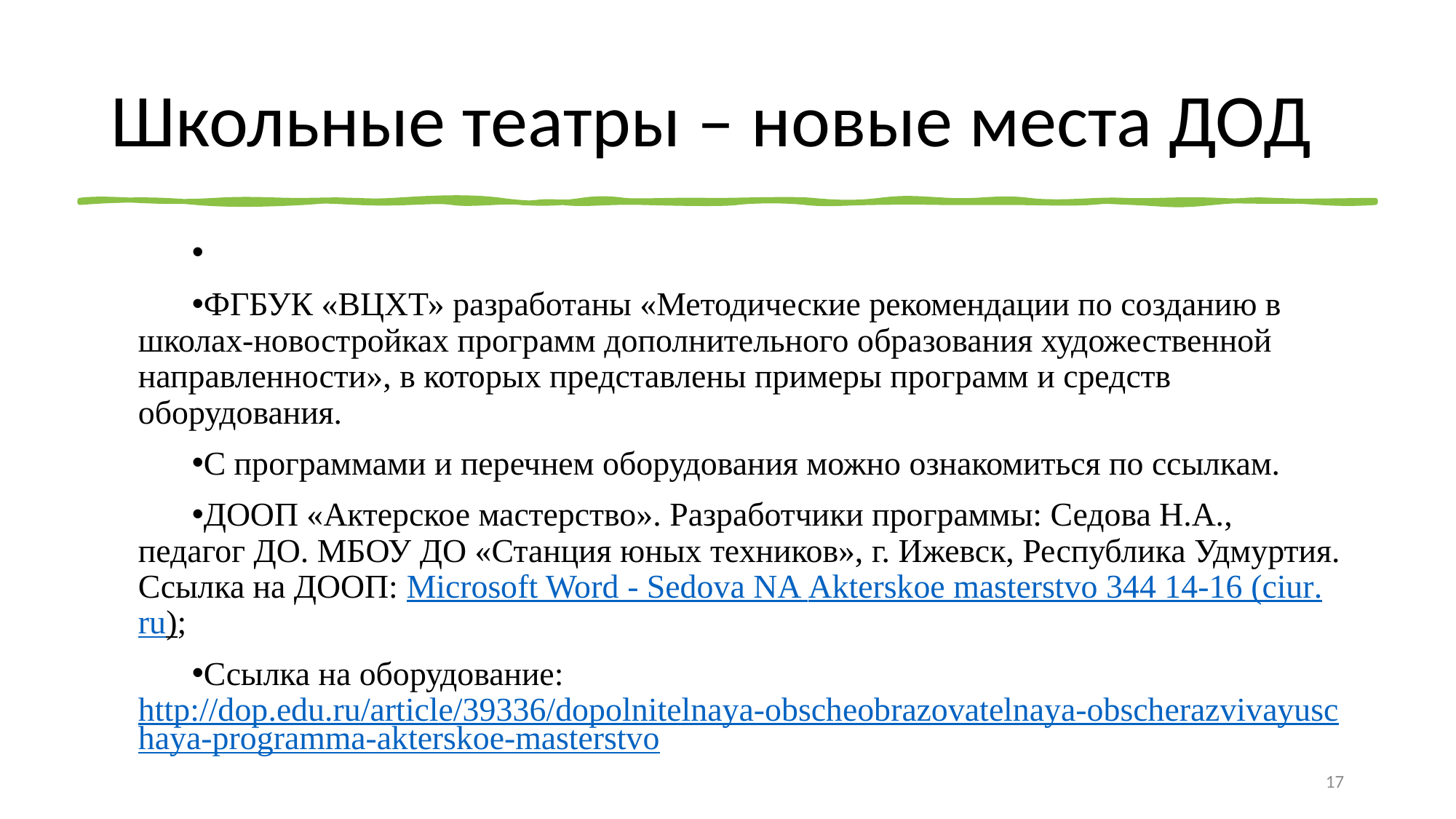

# Школьные театры – новые места ДОД

ФГБУК «ВЦХТ» разработаны «Методические рекомендации по созданию в школах-новостройках программ дополнительного образования художественной направленности», в которых представлены примеры программ и средств оборудования.
С программами и перечнем оборудования можно ознакомиться по ссылкам.
ДООП «Актерское мастерство». Разработчики программы: Седова Н.А., педагог ДО. МБОУ ДО «Станция юных техников», г. Ижевск, Республика Удмуртия. Ссылка на ДООП: Microsoft Word - Sedova NA Akterskoe masterstvo 344 14-16 (ciur.ru);
Ссылка на оборудование: http://dop.edu.ru/article/39336/dopolnitelnaya-obscheobrazovatelnaya-obscherazvivayuschaya-programma-akterskoe-masterstvo

17